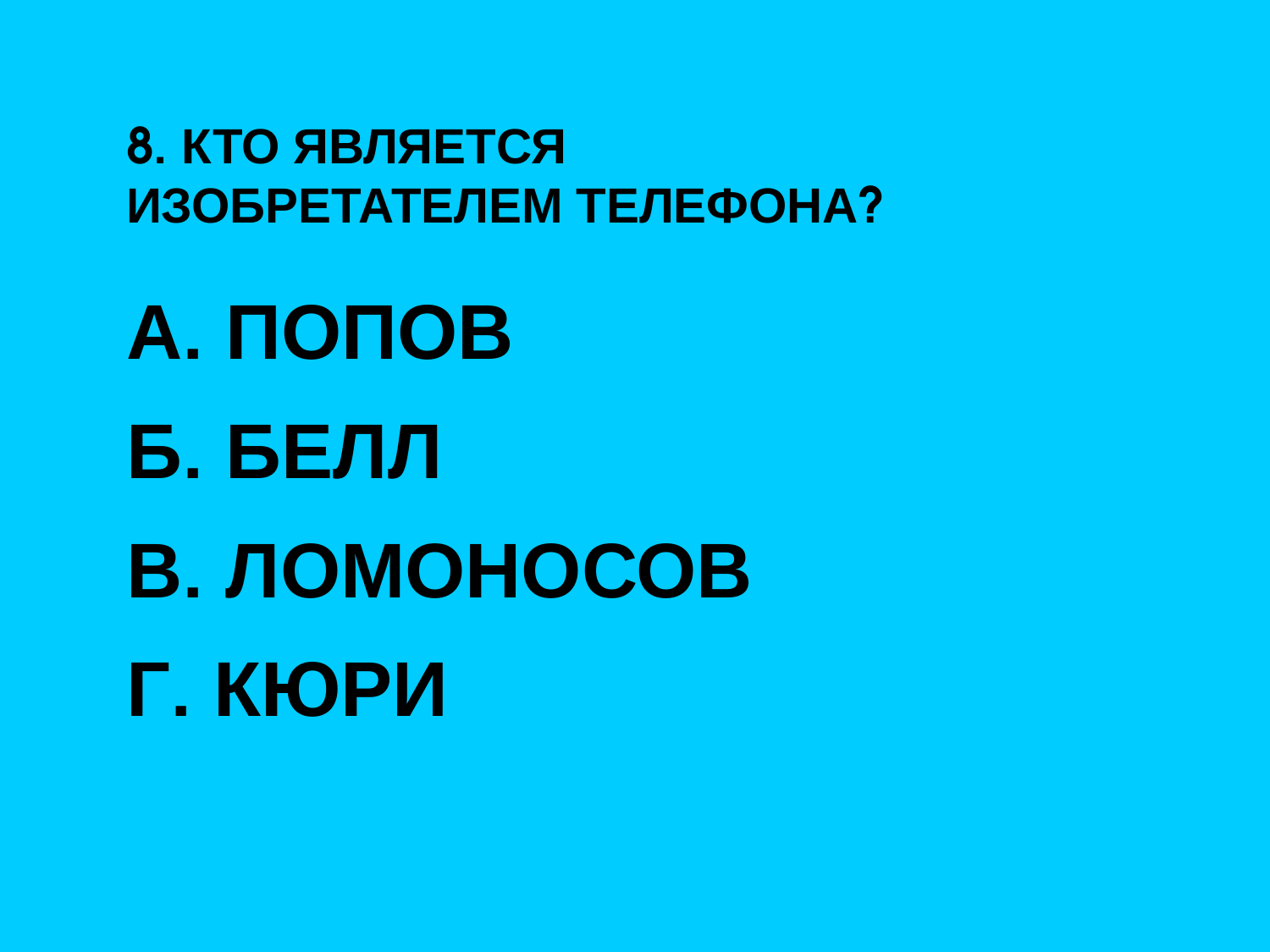

# 8. Кто является изобретателем телефона?
А. Попов
Б. Белл
В. Ломоносов
Г. Кюри